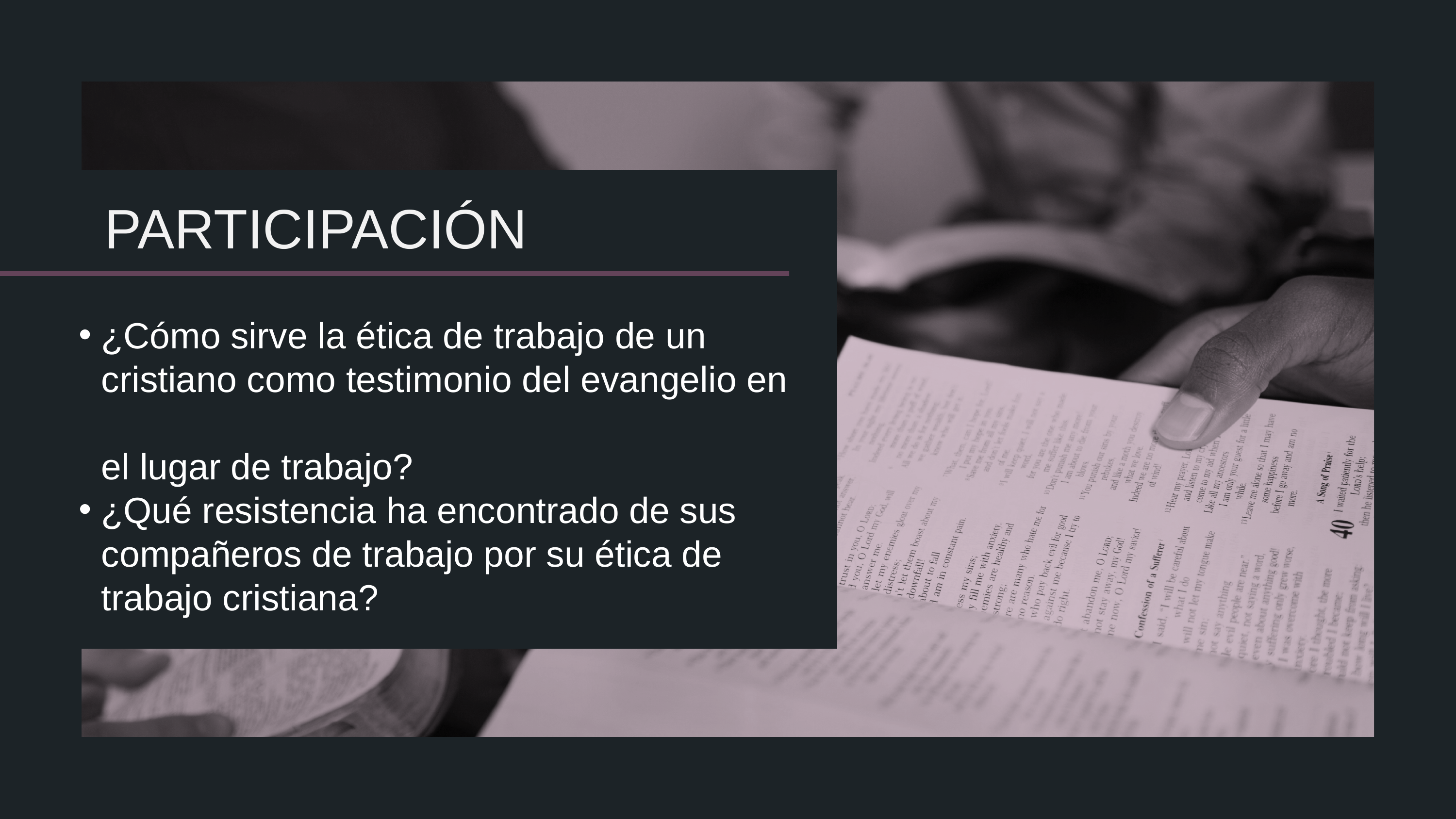

¿Cómo sirve la ética de trabajo de un cristiano como testimonio del evangelio en
el lugar de trabajo?
¿Qué resistencia ha encontrado de sus compañeros de trabajo por su ética de
trabajo cristiana?